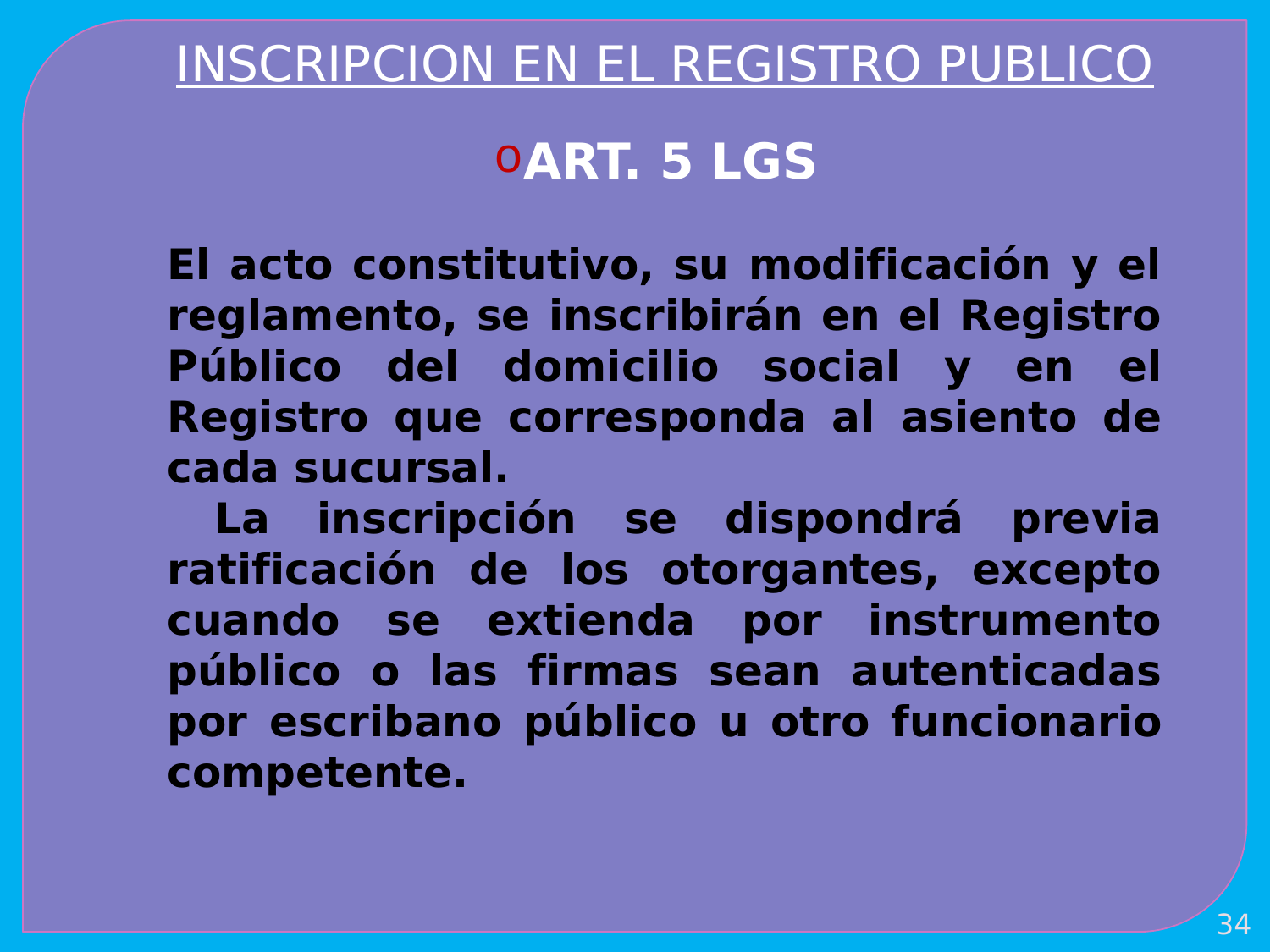

INSCRIPCION EN EL REGISTRO PUBLICO

ART. 5 LGS

El acto constitutivo, su modificación y el reglamento, se inscribirán en el Registro Público del domicilio social y en el Registro que corresponda al asiento de cada sucursal.
 La inscripción se dispondrá previa ratificación de los otorgantes, excepto cuando se extienda por instrumento público o las firmas sean autenticadas por escribano público u otro funcionario competente.
34